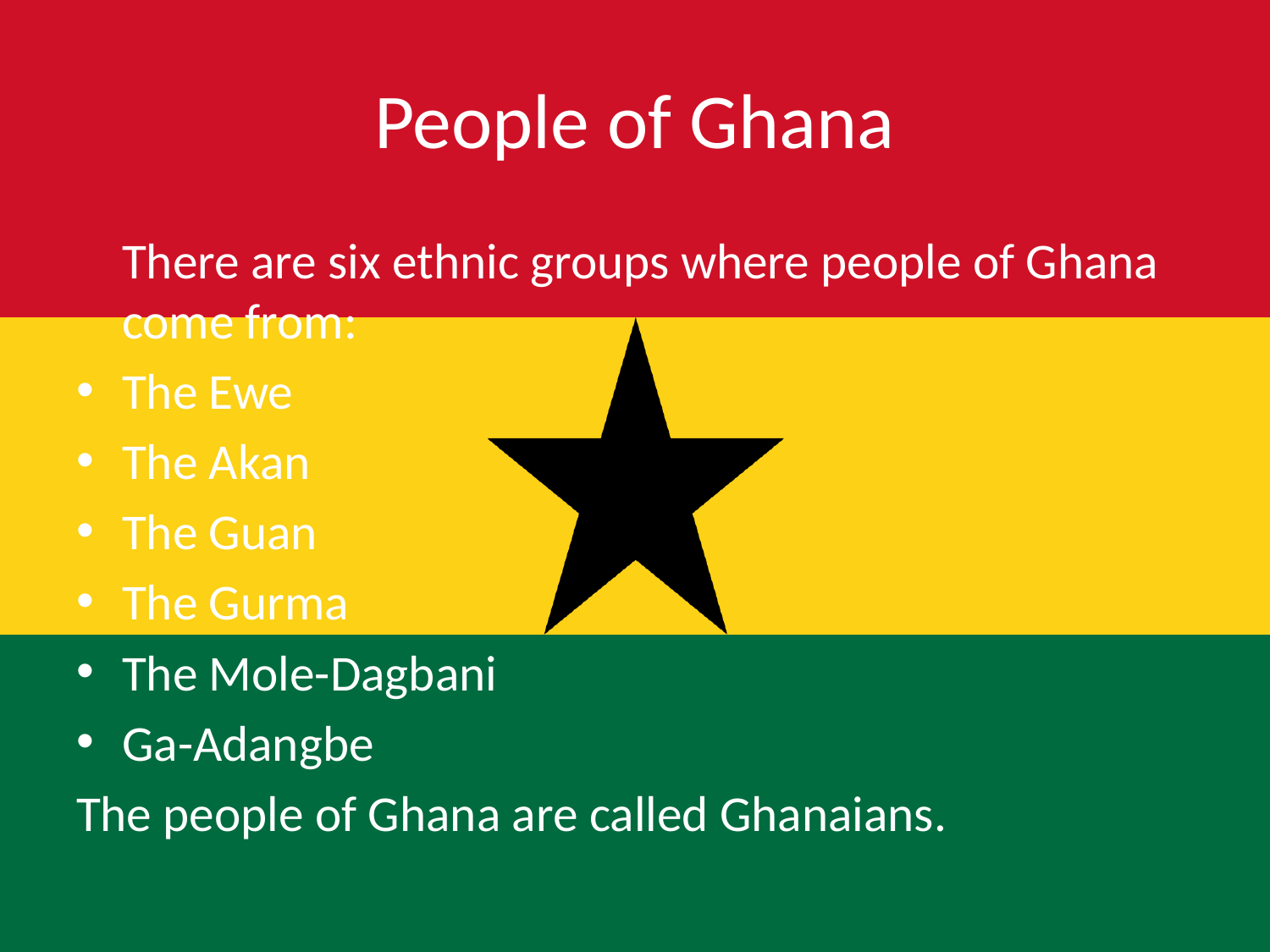

# People of Ghana
	There are six ethnic groups where people of Ghana come from:
The Ewe
The Akan
The Guan
The Gurma
The Mole-Dagbani
Ga-Adangbe
The people of Ghana are called Ghanaians.